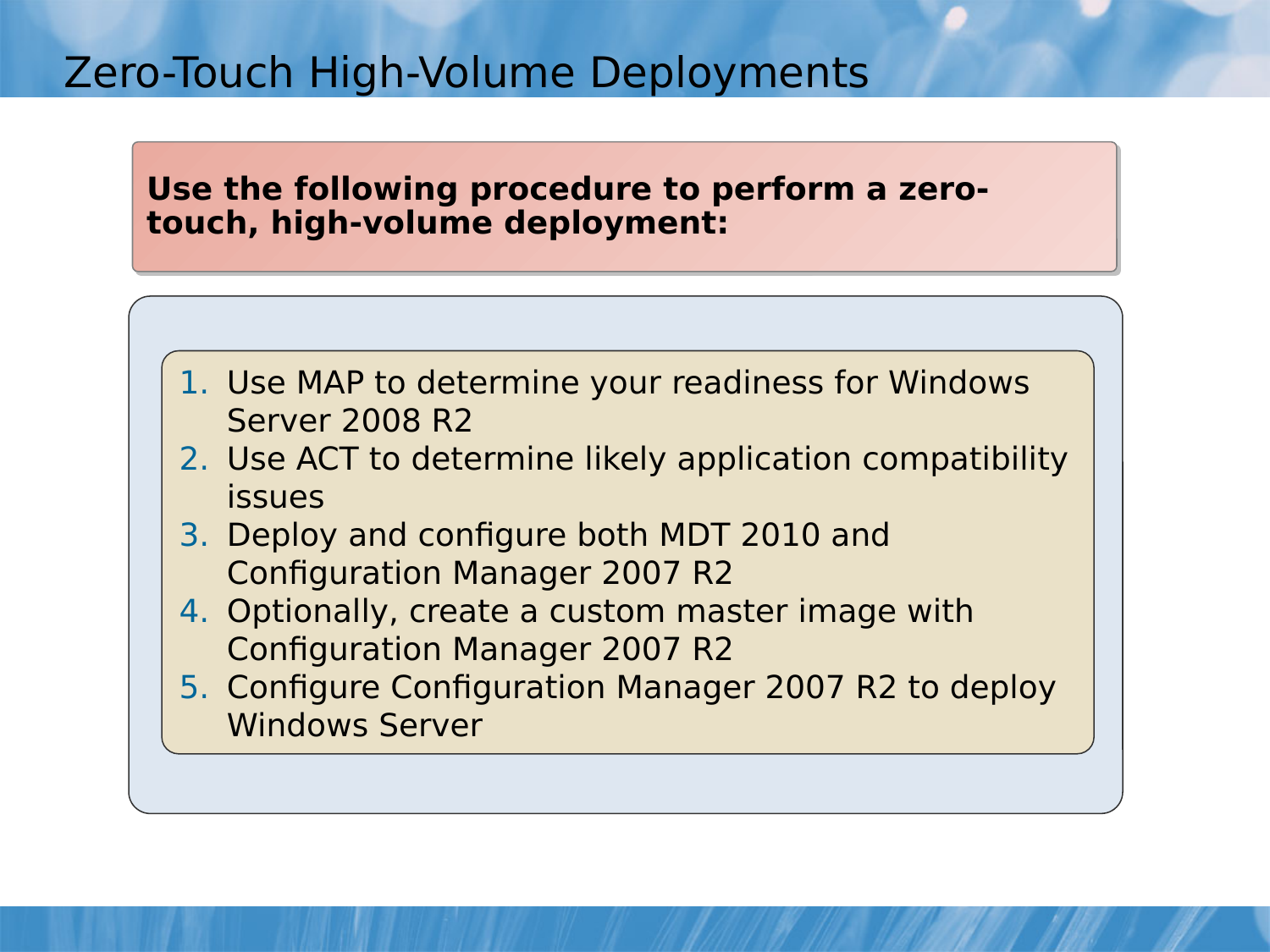

# Zero-Touch High-Volume Deployments
Use the following procedure to perform a zero-touch, high-volume deployment:

Use MAP to determine your readiness for Windows Server 2008 R2
Use ACT to determine likely application compatibility issues
Deploy and configure both MDT 2010 and Configuration Manager 2007 R2
Optionally, create a custom master image with Configuration Manager 2007 R2
Configure Configuration Manager 2007 R2 to deploy Windows Server
View WIM file contents
Capture images
Mount images for offline image editing
Store multiple images in a single file
Compress image files
Implement image-creating scripts